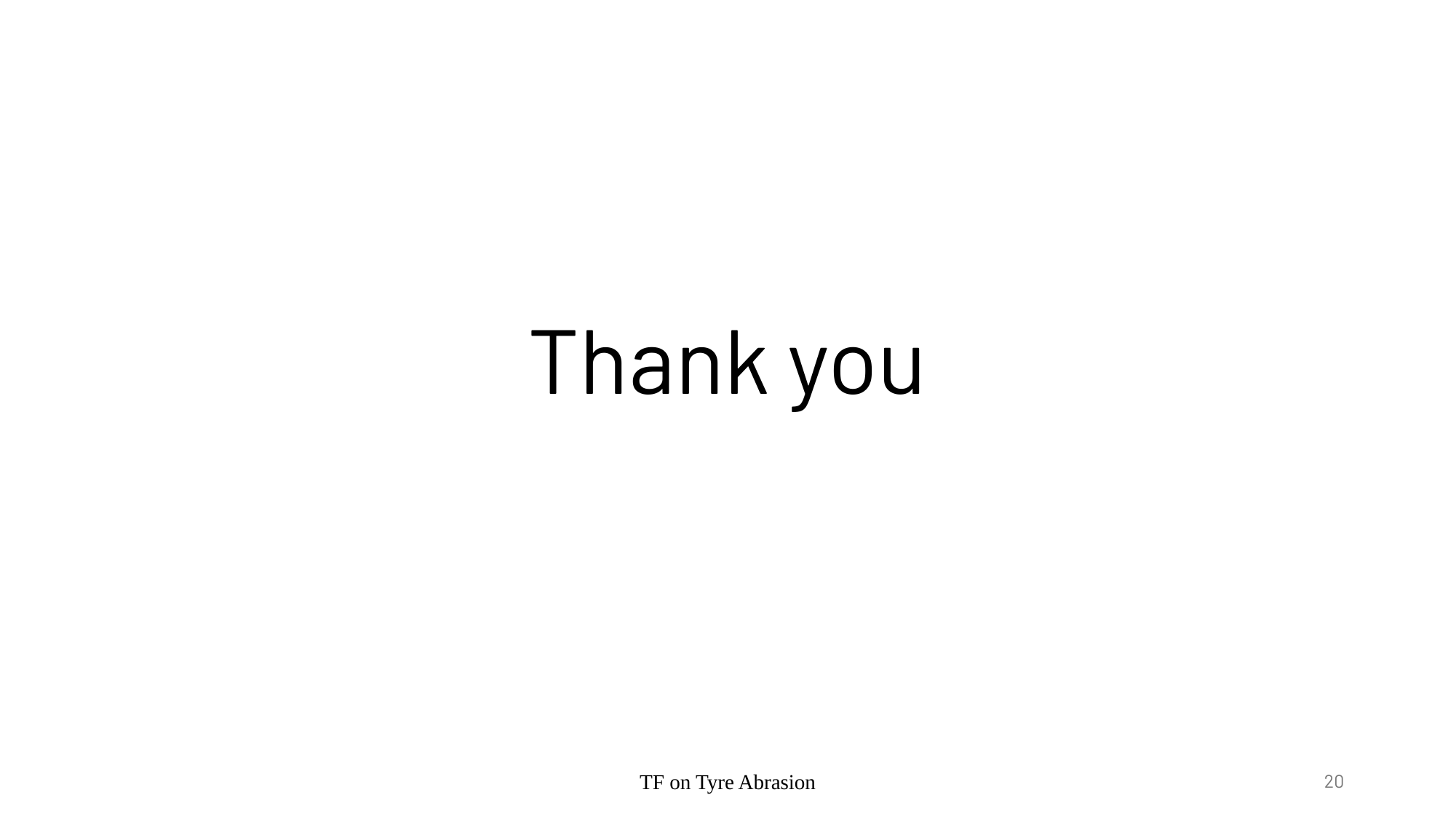

# Thank you
TF on Tyre Abrasion
20